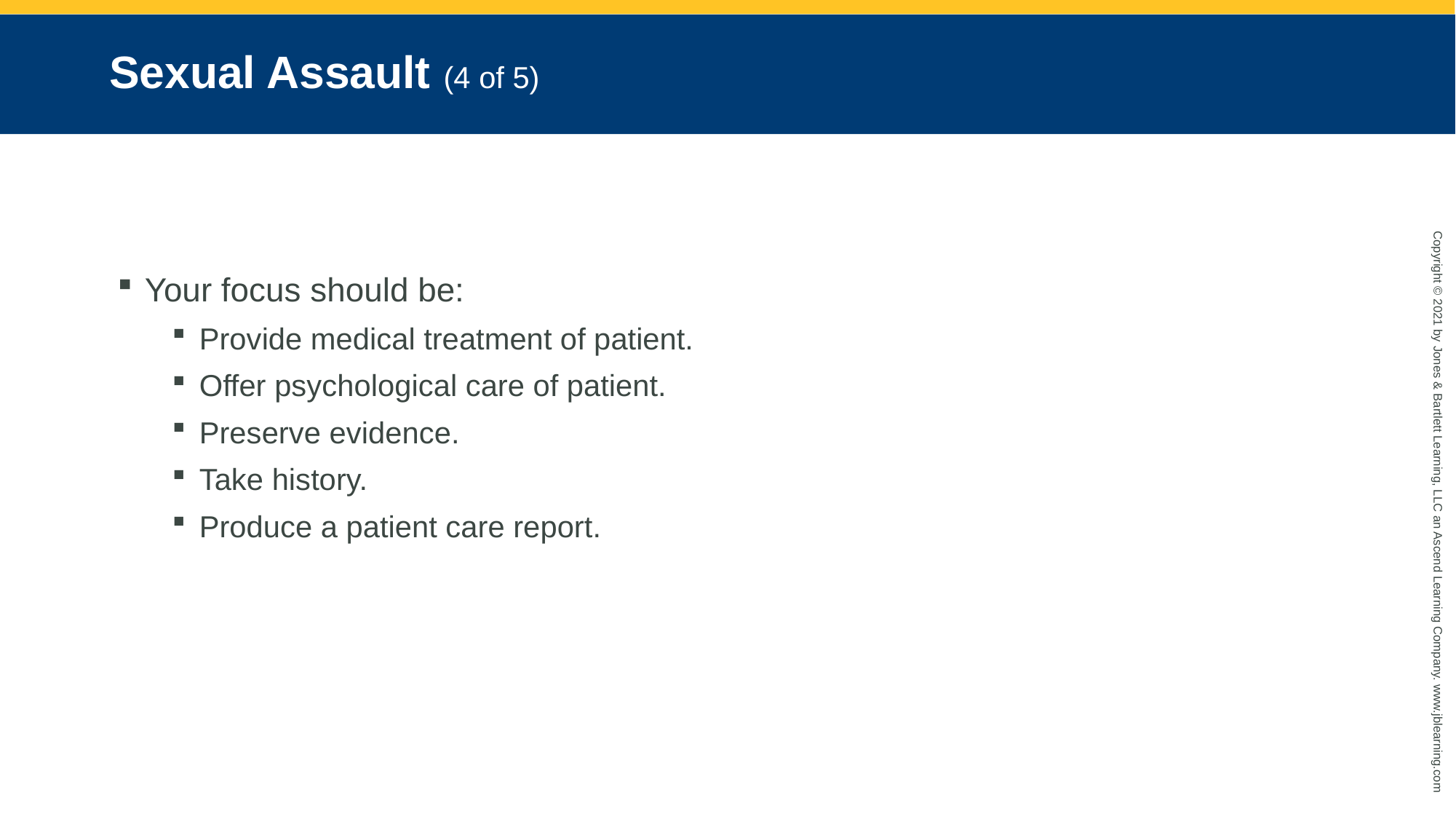

# Sexual Assault (4 of 5)
Your focus should be:
Provide medical treatment of patient.
Offer psychological care of patient.
Preserve evidence.
Take history.
Produce a patient care report.